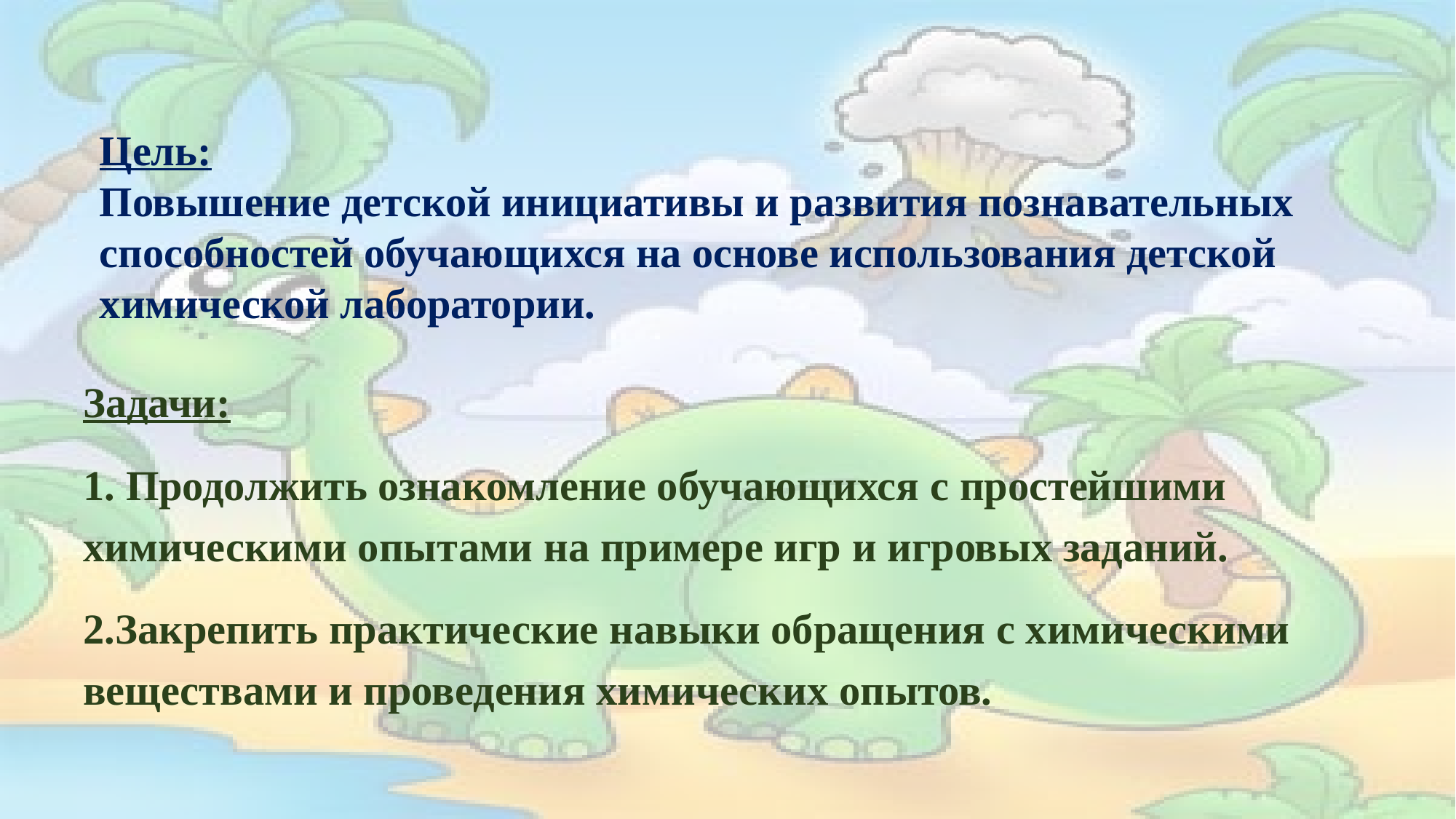

# Цель: Повышение детской инициативы и развития познавательных способностей обучающихся на основе использования детской химической лаборатории.
Задачи:
1. Продолжить ознакомление обучающихся с простейшими химическими опытами на примере игр и игровых заданий.
2.Закрепить практические навыки обращения с химическими веществами и проведения химических опытов.